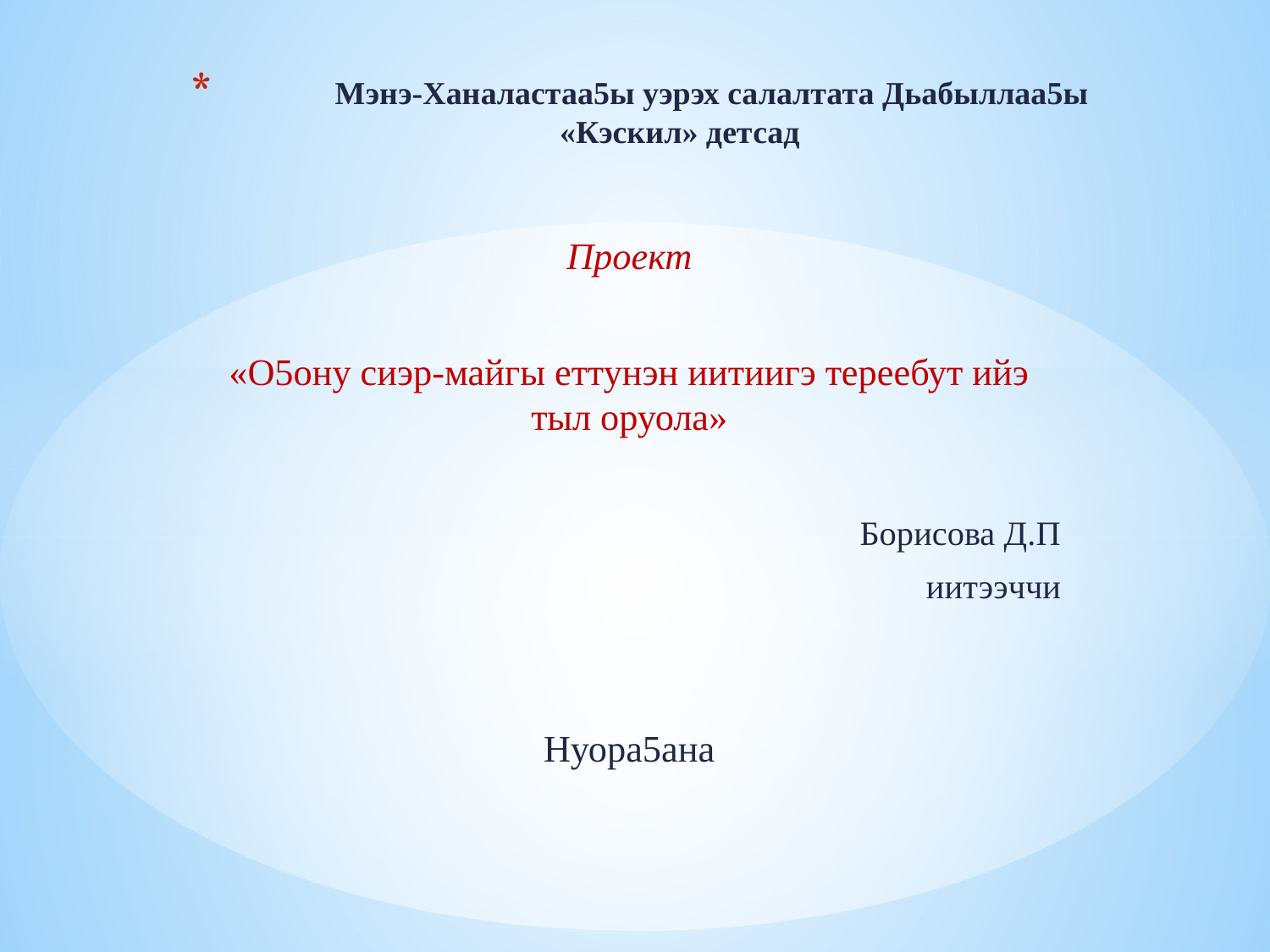

# Мэнэ-Ханаластаа5ы уэрэх салалтата Дьабыллаа5ы «Кэскил» детсад
Проект

«О5ону сиэр-майгы еттунэн иитиигэ тереебут ийэ тыл оруола»

                   Борисова Д.П
иитээччи

Нуора5ана